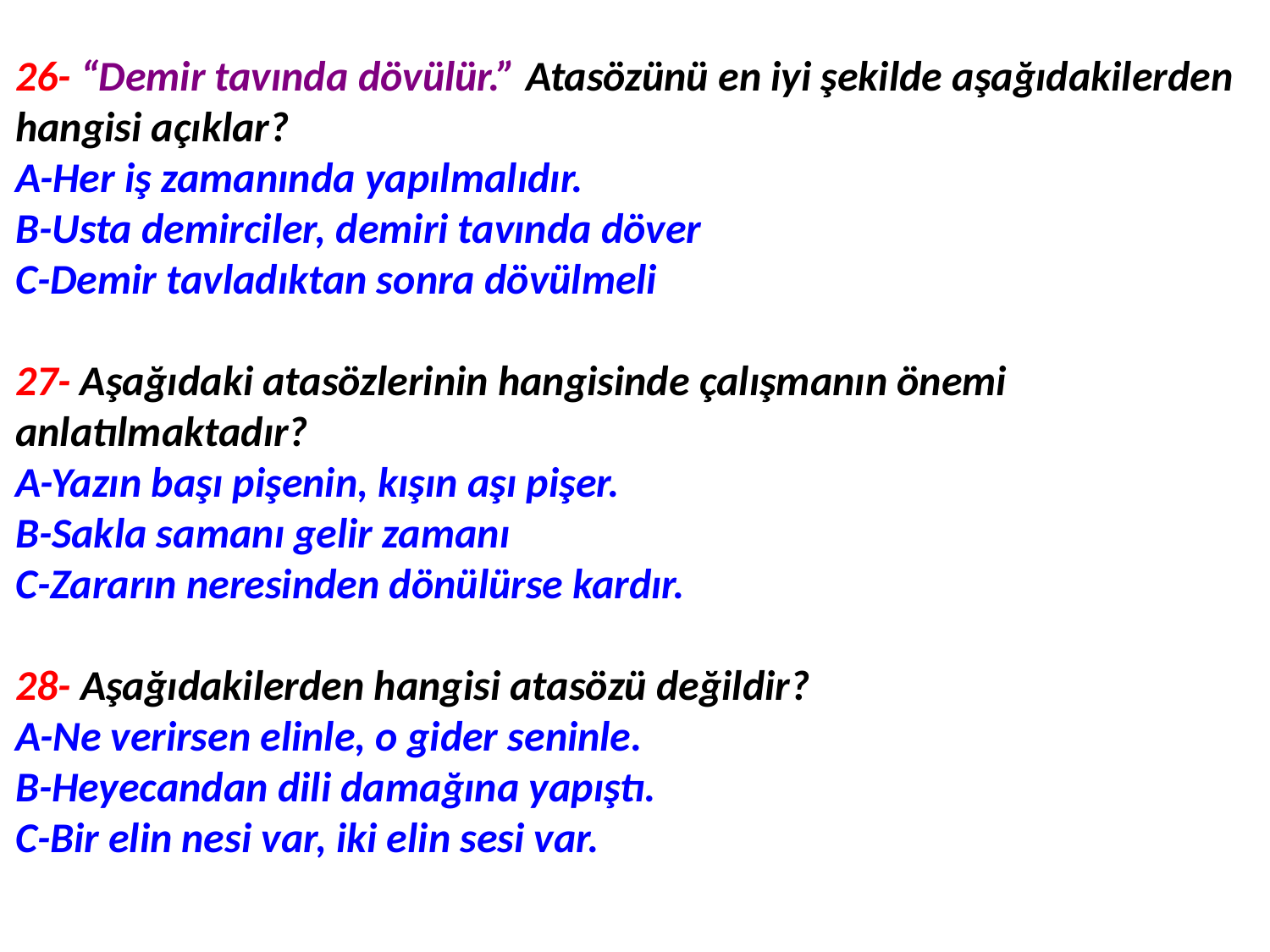

26- “Demir tavında dövülür.” Atasözünü en iyi şekilde aşağıdakilerden hangisi açıklar?
A-Her iş zamanında yapılmalıdır.
B-Usta demirciler, demiri tavında döver
C-Demir tavladıktan sonra dövülmeli

27- Aşağıdaki atasözlerinin hangisinde çalışmanın önemi anlatılmaktadır?
A-Yazın başı pişenin, kışın aşı pişer.
B-Sakla samanı gelir zamanı
C-Zararın neresinden dönülürse kardır.

28- Aşağıdakilerden hangisi atasözü değildir?
A-Ne verirsen elinle, o gider seninle.
B-Heyecandan dili damağına yapıştı.
C-Bir elin nesi var, iki elin sesi var.